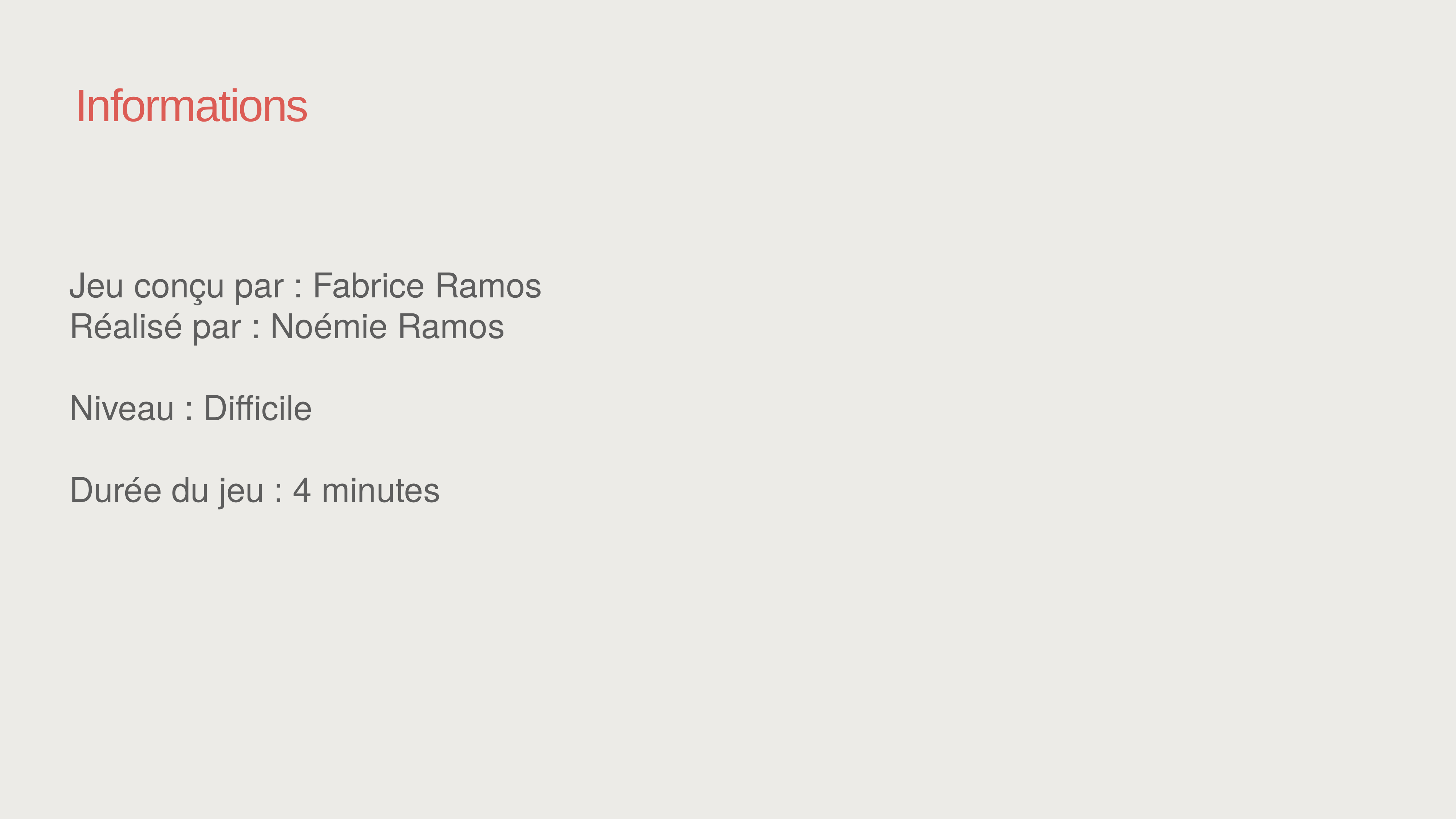

# Informations
Jeu conçu par : Fabrice Ramos
Réalisé par : Noémie Ramos

Niveau : Difficile

Durée du jeu : 4 minutes